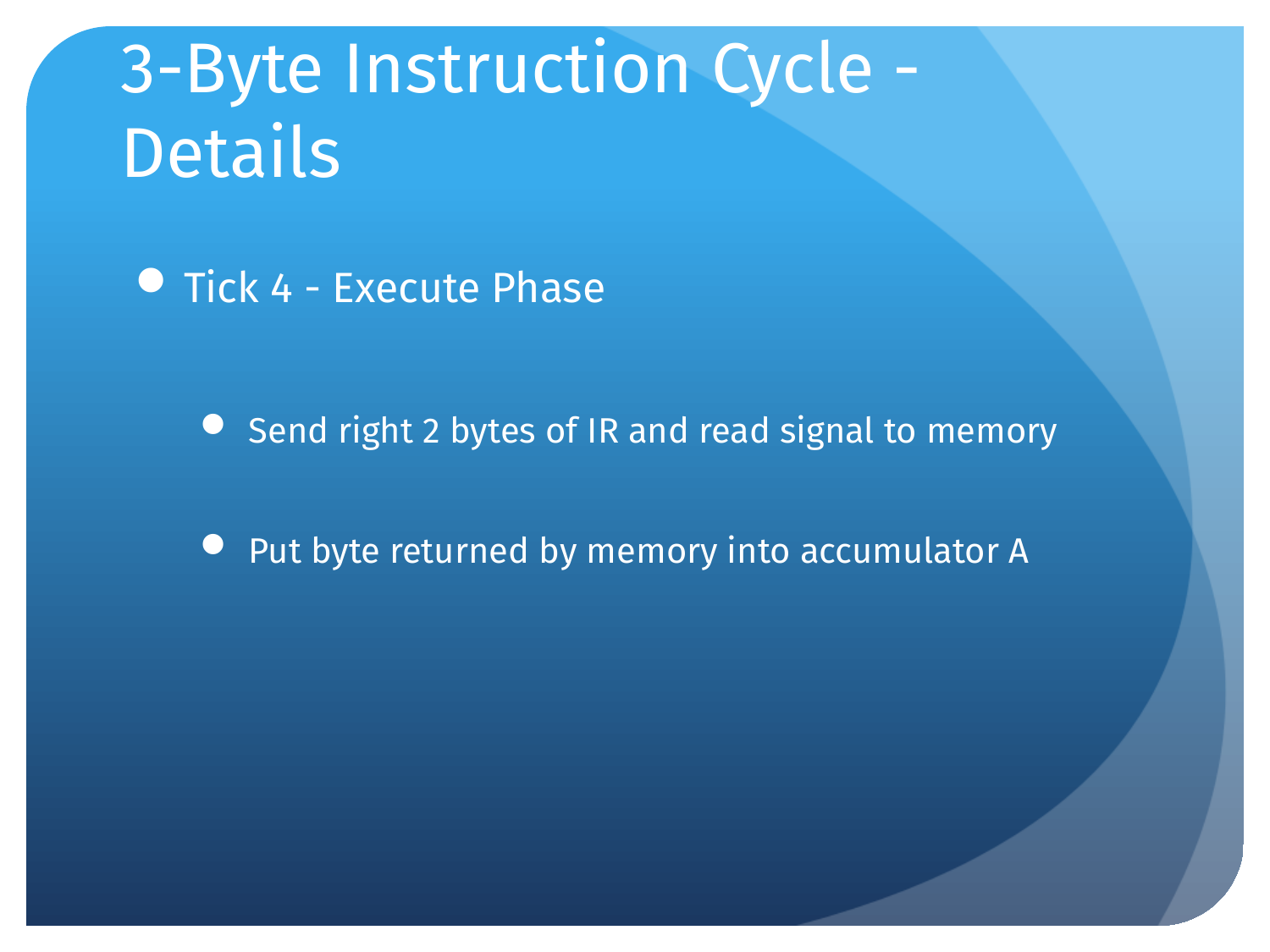

# 3-Byte Instruction Cycle -  Details
Tick 4 - Execute Phase

Send right 2 bytes of IR and read signal to memory

Put byte returned by memory into accumulator A